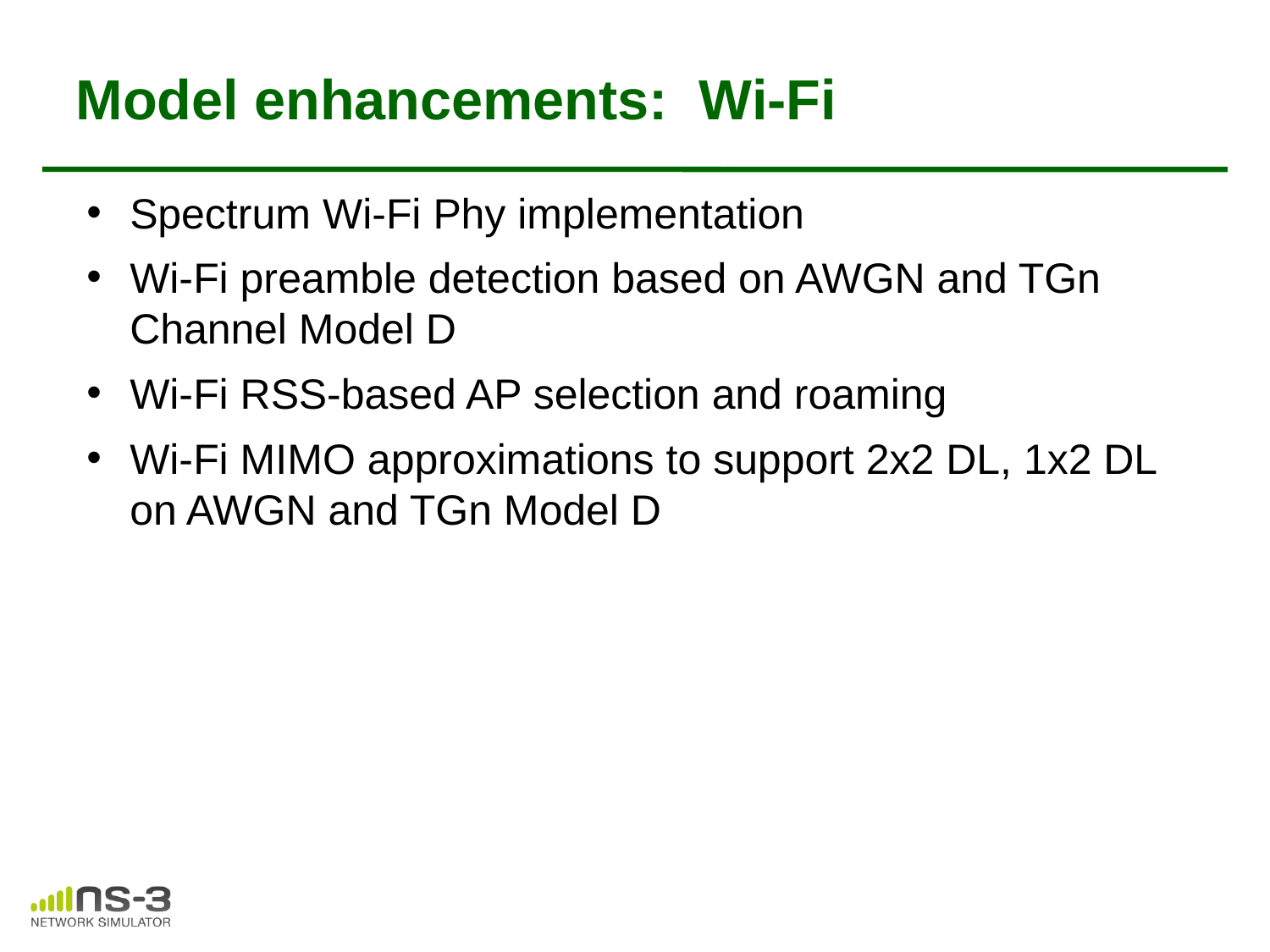

# Model enhancements:  Wi-Fi
Spectrum Wi-Fi Phy implementation
Wi-Fi preamble detection based on AWGN and TGn Channel Model D
Wi-Fi RSS-based AP selection and roaming
Wi-Fi MIMO approximations to support 2x2 DL, 1x2 DL on AWGN and TGn Model D